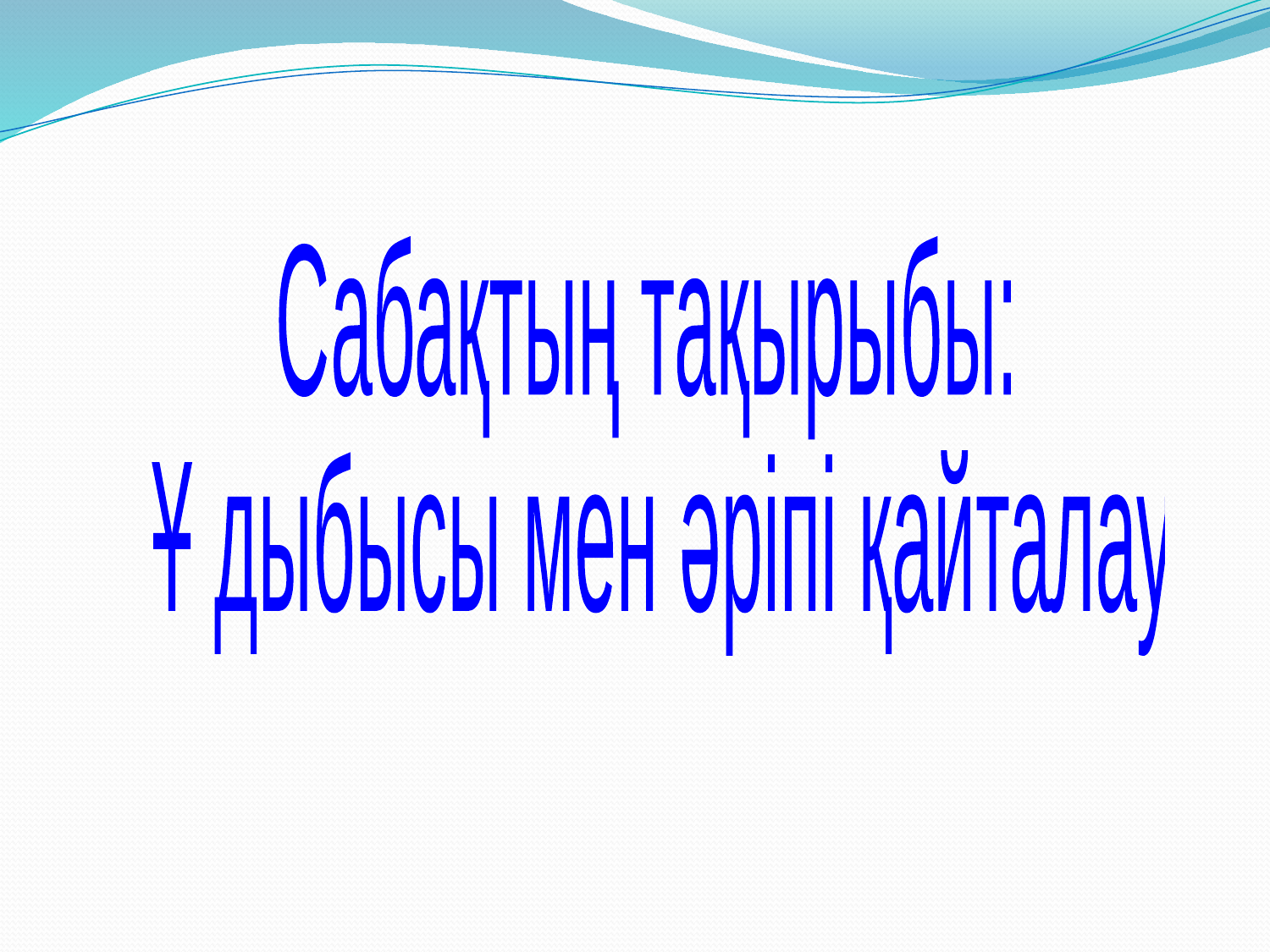

Сабақтың тақырыбы:
 Ұ дыбысы мен әріпі қайталау